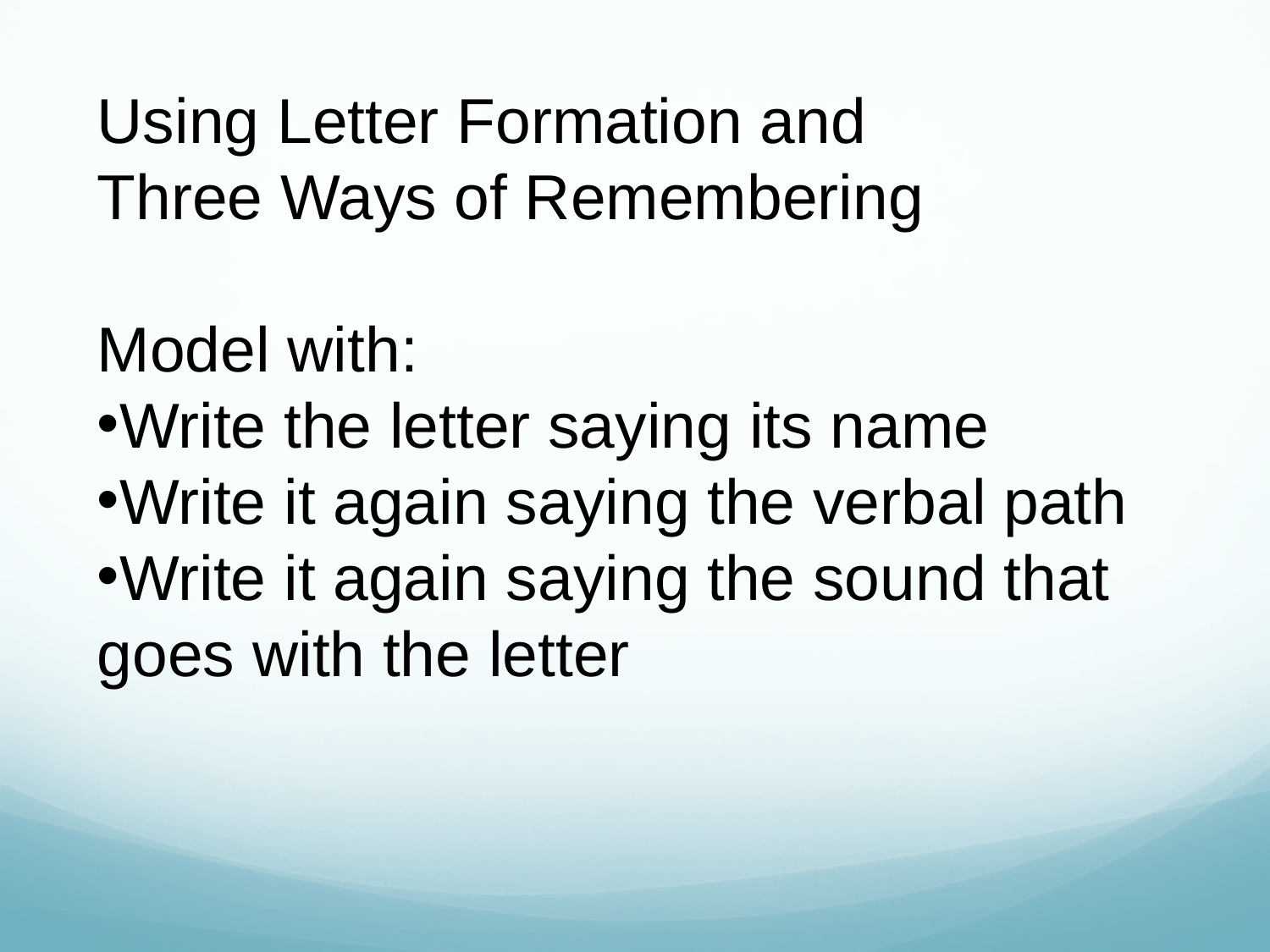

Using Letter Formation and
Three Ways of Remembering

Model with:
Write the letter saying its name
Write it again saying the verbal path
Write it again saying the sound that goes with the letter